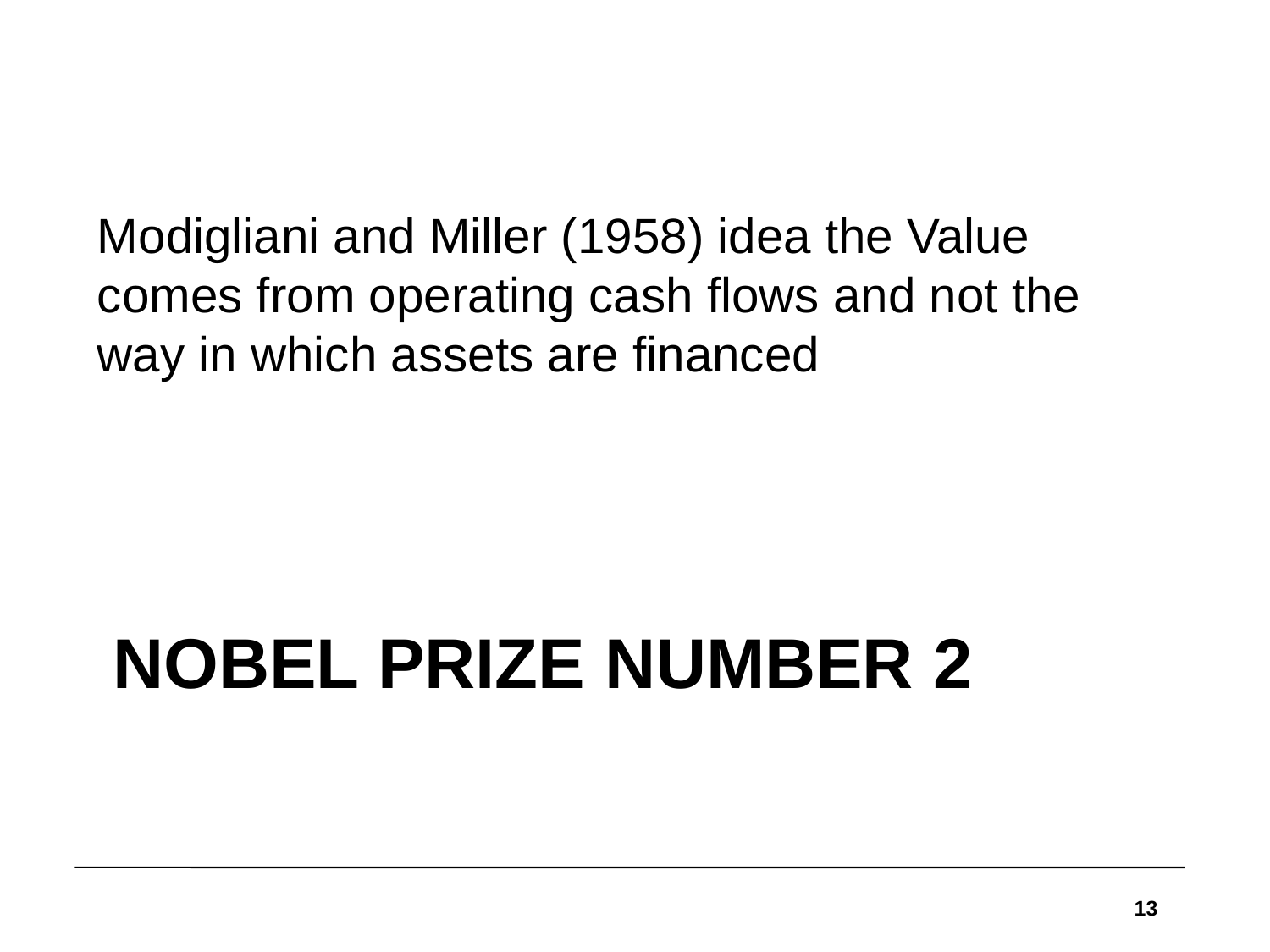

Modigliani and Miller (1958) idea the Value comes from operating cash flows and not the way in which assets are financed
# Nobel Prize NUMBER 2